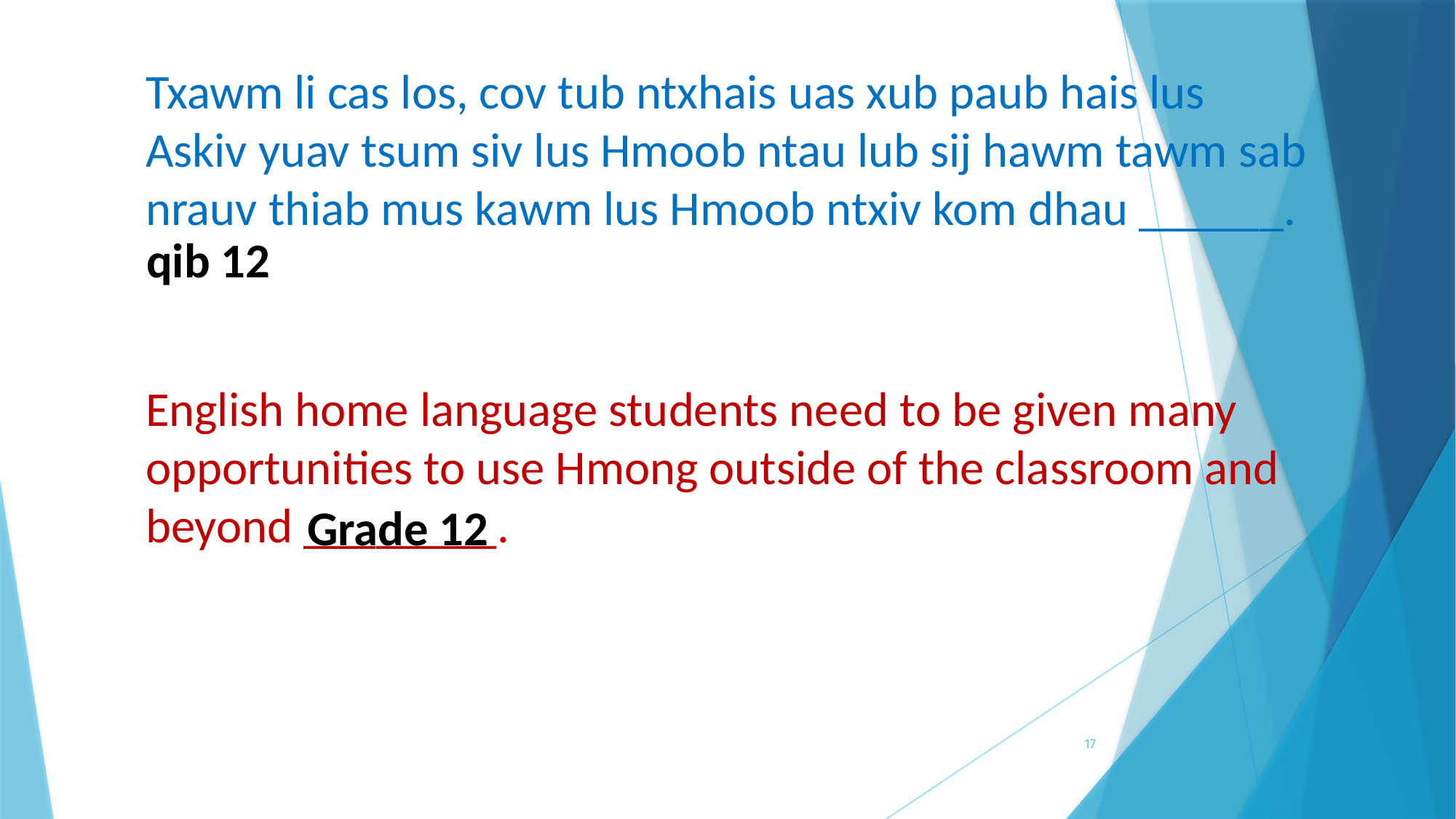

Txawm li cas los, cov tub ntxhais uas xub paub hais lus Askiv yuav tsum siv lus Hmoob ntau lub sij hawm tawm sab nrauv thiab mus kawm lus Hmoob ntxiv kom dhau ______.

qib 12
English home language students need to be given many opportunities to use Hmong outside of the classroom and beyond ________.

Grade 12
17